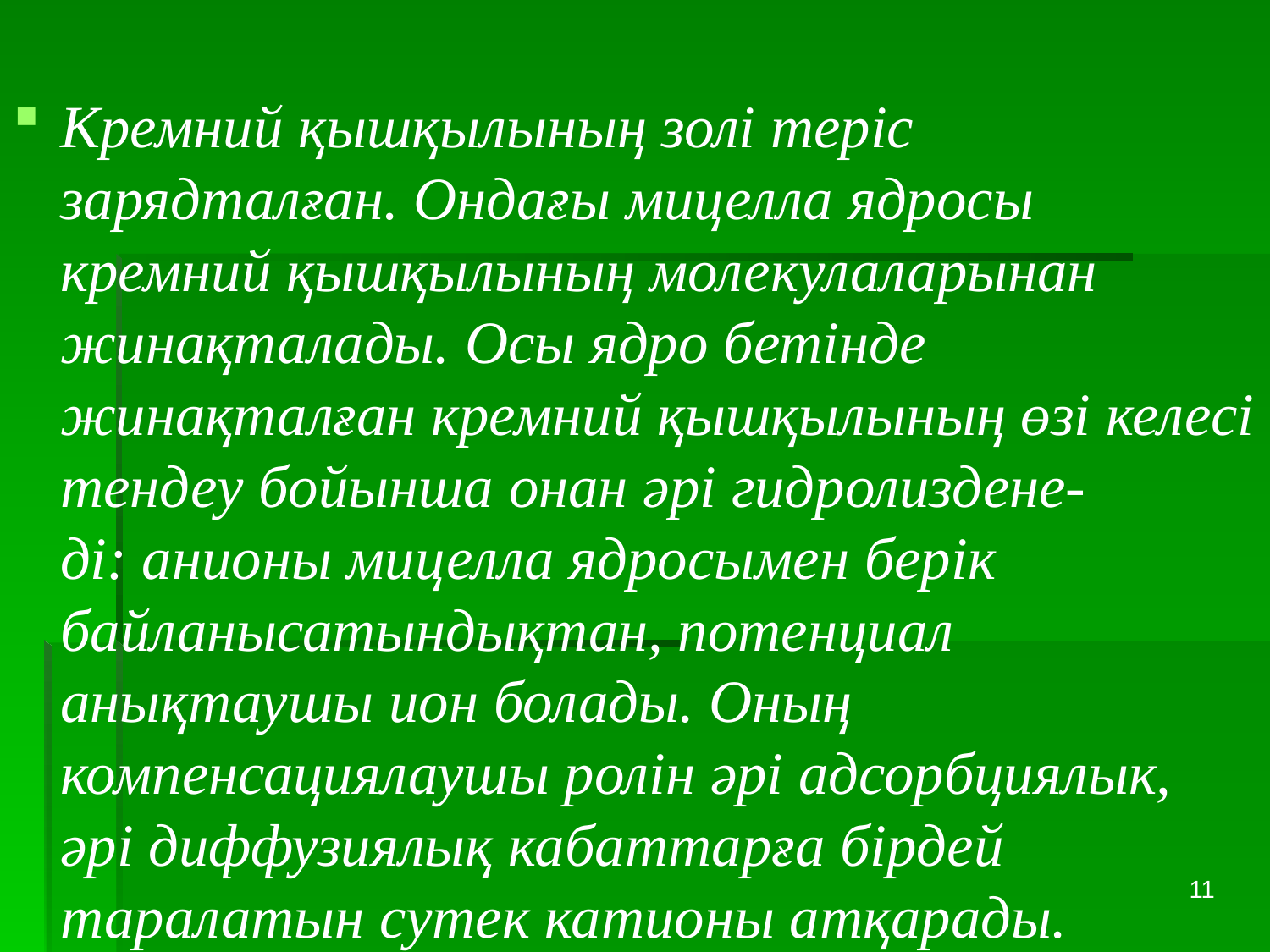

Кремний қышқылының золі теріс зарядталған. Ондағы мицелла ядросы кремний қышқылының молекулаларынан жинақталады. Осы ядро бетінде жинақталған кремний қышқылының өзі келесі тендеу бойынша онан әрі гидролиздене- ді: анионы мицелла ядросымен берік байланысатындықтан, потенциал анықтаушы ион болады. Оның компенсациялаушы ролін әрі адсорбциялык, әрі диффузиялық кабаттарға бірдей таралатын сутек катионы атқарады.
11